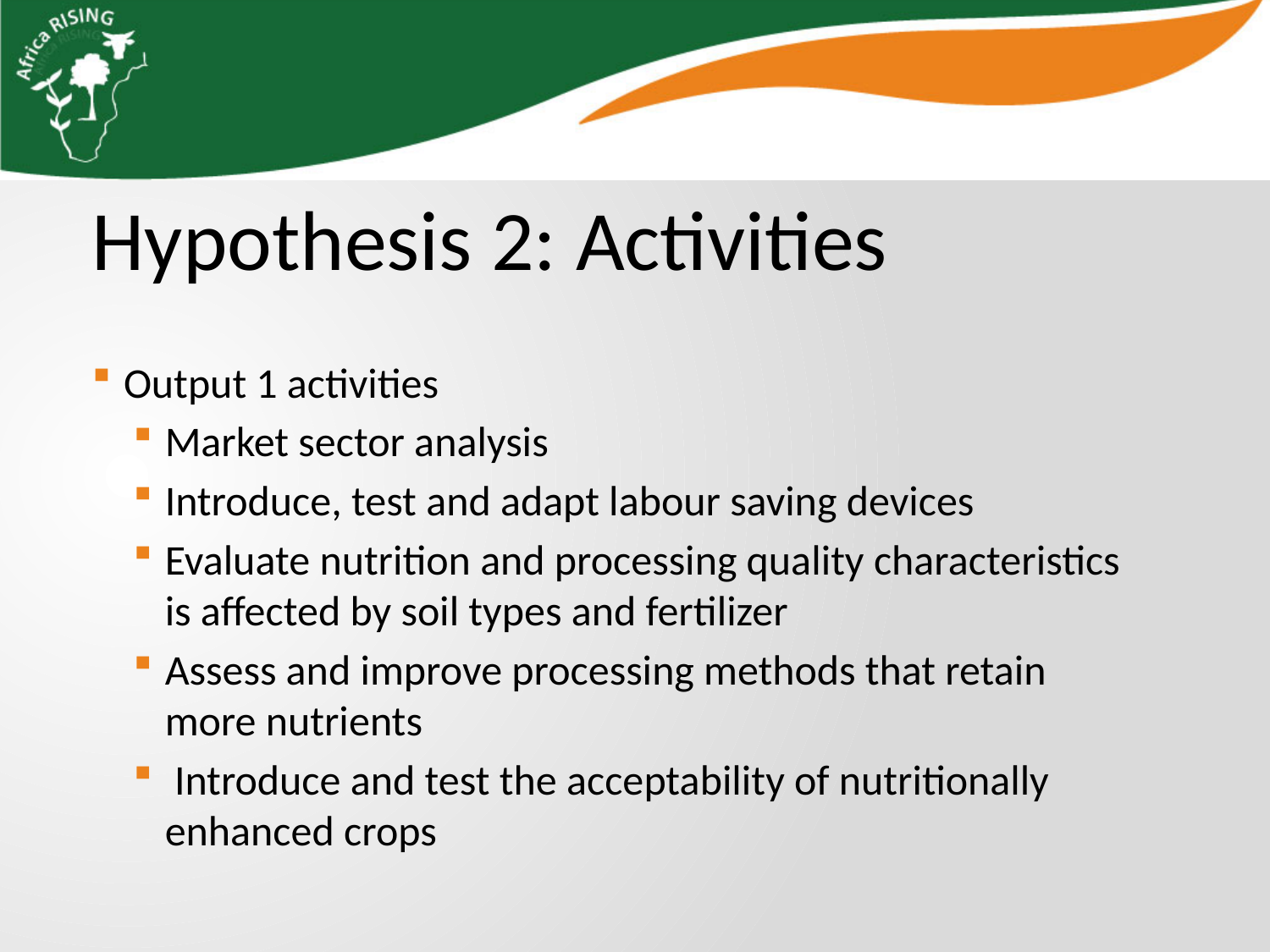

Hypothesis 2: Activities
Output 1 activities
Market sector analysis
Introduce, test and adapt labour saving devices
Evaluate nutrition and processing quality characteristics is affected by soil types and fertilizer
Assess and improve processing methods that retain more nutrients
 Introduce and test the acceptability of nutritionally enhanced crops